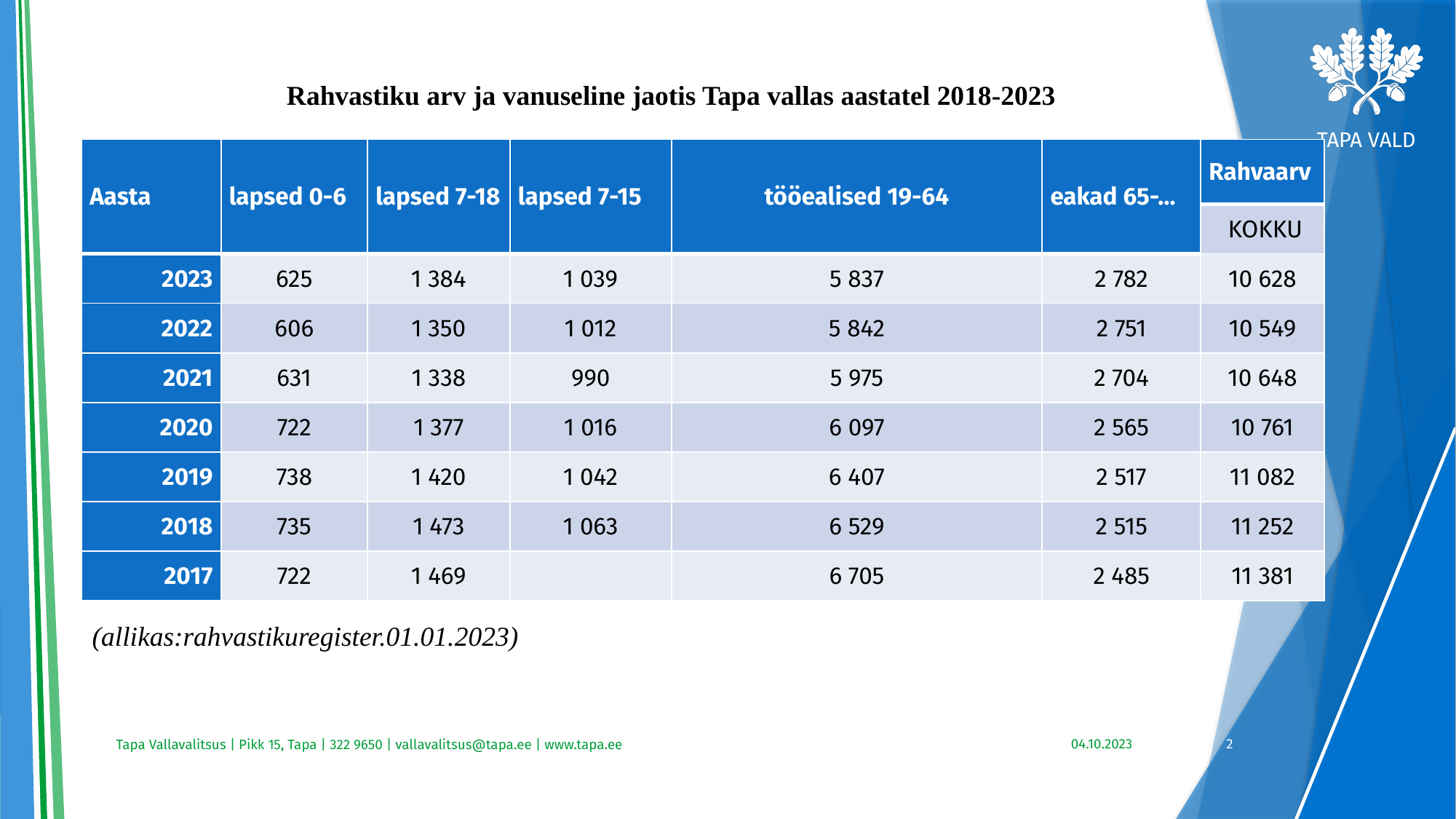

# Rahvastiku arv ja vanuseline jaotis Tapa vallas aastatel 2018-2023
| Aasta | lapsed 0-6 | lapsed 7-18 | lapsed 7-15 | tööealised 19-64 | eakad 65-… | Rahvaarv |
| --- | --- | --- | --- | --- | --- | --- |
|  |  |  |  |  |  | KOKKU |
| 2023 | 625 | 1 384 | 1 039 | 5 837 | 2 782 | 10 628 |
| 2022 | 606 | 1 350 | 1 012 | 5 842 | 2 751 | 10 549 |
| 2021 | 631 | 1 338 | 990 | 5 975 | 2 704 | 10 648 |
| 2020 | 722 | 1 377 | 1 016 | 6 097 | 2 565 | 10 761 |
| 2019 | 738 | 1 420 | 1 042 | 6 407 | 2 517 | 11 082 |
| 2018 | 735 | 1 473 | 1 063 | 6 529 | 2 515 | 11 252 |
| 2017 | 722 | 1 469 |  | 6 705 | 2 485 | 11 381 |
(allikas:rahvastikuregister.01.01.2023)
04.10.2023
2
Tapa Vallavalitsus | Pikk 15, Tapa | 322 9650 | vallavalitsus@tapa.ee | www.tapa.ee